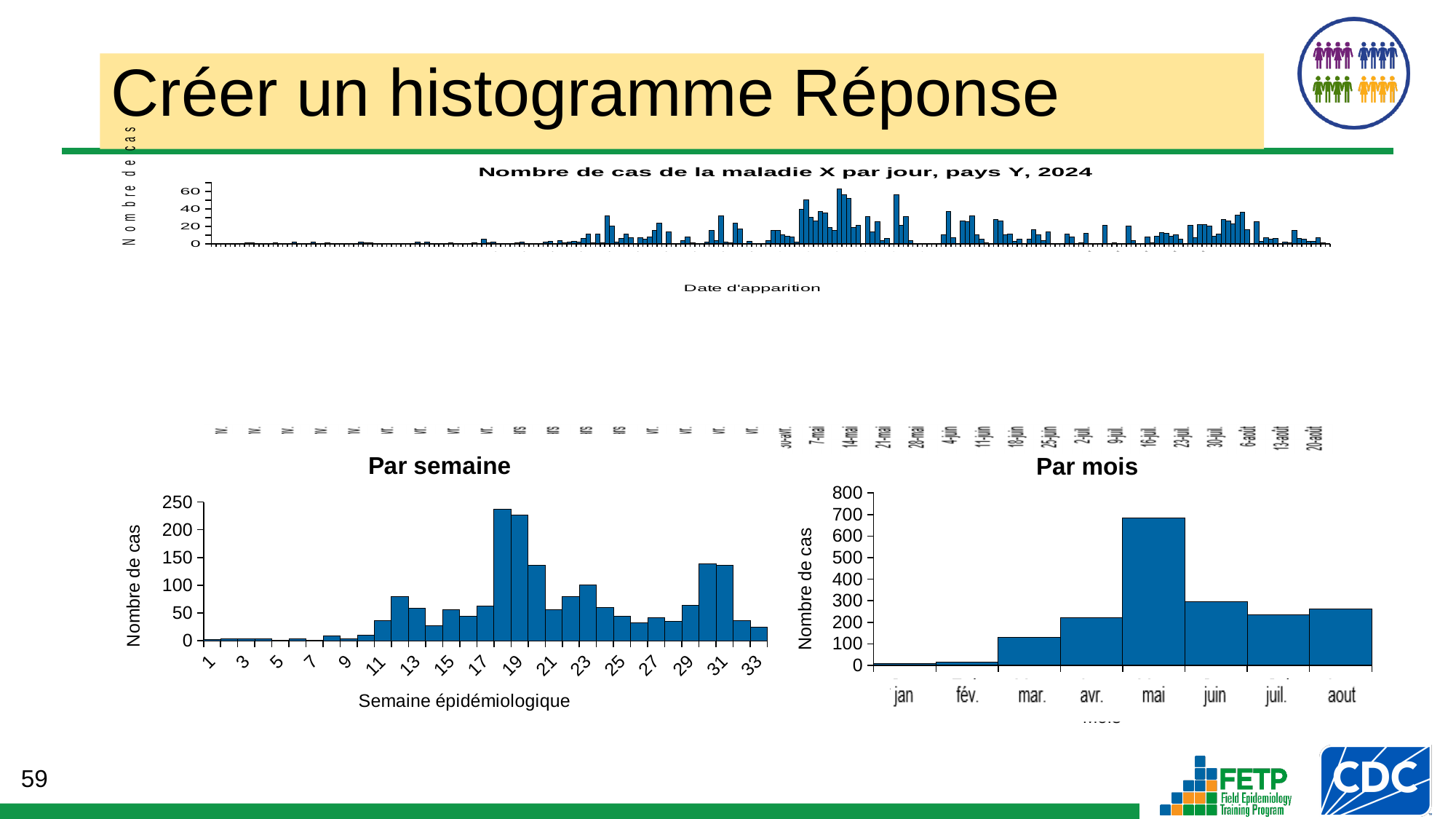

# Créer un histogramme Réponse

### Chart: Nombre de cas de la maladie X par jour, pays Y, 2024

| Category |  |
|---|---|
| 43466 | None |
| 43467 | None |
| 43468 | None |
| 43469 | None |
| 43470 | None |
| 43471 | 0.0 |
| 43472 | 0.0 |
| 43473 | 1.0 |
| 43474 | 1.0 |
| 43475 | 0.0 |
| 43476 | 0.0 |
| 43477 | 0.0 |
| 43478 | 0.0 |
| 43479 | 1.0 |
| 43480 | 0.0 |
| 43481 | 0.0 |
| 43482 | 0.0 |
| 43483 | 2.0 |
| 43484 | 0.0 |
| 43485 | 0.0 |
| 43486 | 0.0 |
| 43487 | 2.0 |
| 43488 | 0.0 |
| 43489 | 0.0 |
| 43490 | 1.0 |
| 43491 | 0.0 |
| 43492 | 0.0 |
| 43493 | 0.0 |
| 43494 | 0.0 |
| 43495 | 0.0 |
| 43496 | 0.0 |
| 43497 | 2.0 |
| 43498 | 1.0 |
| 43499 | 1.0 |
| 43500 | 0.0 |
| 43501 | 0.0 |
| 43502 | 0.0 |
| 43503 | 0.0 |
| 43504 | 0.0 |
| 43505 | 0.0 |
| 43506 | 0.0 |
| 43507 | 0.0 |
| 43508 | 0.0 |
| 43509 | 2.0 |
| 43510 | 0.0 |
| 43511 | 2.0 |
| 43512 | 0.0 |
| 43513 | 0.0 |
| 43514 | 0.0 |
| 43515 | 0.0 |
| 43516 | 1.0 |
| 43517 | 0.0 |
| 43518 | 0.0 |
| 43519 | 0.0 |
| 43520 | 0.0 |
| 43521 | 1.0 |
| 43522 | 0.0 |
| 43523 | 5.0 |
| 43524 | 1.0 |
| 43525 | 2.0 |
| 43526 | 0.0 |
| 43527 | 0.0 |
| 43528 | 0.0 |
| 43529 | 0.0 |
| 43530 | 1.0 |
| 43531 | 2.0 |
| 43532 | 0.0 |
| 43533 | 0.0 |
| 43534 | 0.0 |
| 43535 | 0.0 |
| 43536 | 2.0 |
| 43537 | 3.0 |
| 43538 | 0.0 |
| 43539 | 4.0 |
| 43540 | 1.0 |
| 43541 | 2.0 |
| 43542 | 3.0 |
| 43543 | 2.0 |
| 43544 | 6.0 |
| 43545 | 11.0 |
| 43546 | 1.0 |
| 43547 | 11.0 |
| 43548 | 1.0 |
| 43549 | 32.0 |
| 43550 | 20.0 |
| 43551 | 2.0 |
| 43552 | 6.0 |
| 43553 | 11.0 |
| 43554 | 7.0 |
| 43555 | 0.0 |
| 43556 | 7.0 |
| 43557 | 5.0 |
| 43558 | 8.0 |
| 43559 | 15.0 |
| 43560 | 24.0 |
| 43561 | 0.0 |
| 43562 | 14.0 |
| 43563 | 0.0 |
| 43564 | 0.0 |
| 43565 | 4.0 |
| 43566 | 8.0 |
| 43567 | 1.0 |
| 43568 | 0.0 |
| 43569 | 0.0 |
| 43570 | 2.0 |
| 43571 | 15.0 |
| 43572 | 4.0 |
| 43573 | 32.0 |
| 43574 | 2.0 |
| 43575 | 1.0 |
| 43576 | 24.0 |
| 43577 | 17.0 |
| 43578 | 0.0 |
| 43579 | 3.0 |
| 43580 | 0.0 |
| 43581 | 0.0 |
| 43582 | 0.0 |
| 43583 | 4.0 |
| 43584 | 15.0 |
| 43585 | 15.0 |
| 43586 | 10.0 |
| 43587 | 9.0 |
| 43588 | 8.0 |
| 43589 | 2.0 |
| 43590 | 40.0 |
| 43591 | 50.0 |
| 43592 | 30.0 |
| 43593 | 26.0 |
| 43594 | 37.0 |
| 43595 | 35.0 |
| 43596 | 19.0 |
| 43597 | 15.0 |
| 43598 | 63.0 |
| 43599 | 56.0 |
| 43600 | 52.0 |
| 43601 | 19.0 |
| 43602 | 21.0 |
| 43603 | 0.0 |
| 43604 | 31.0 |
| 43605 | 14.0 |
| 43606 | 25.0 |
| 43607 | 4.0 |
| 43608 | 6.0 |
| 43609 | 0.0 |
| 43610 | 56.0 |
| 43611 | 21.0 |
| 43612 | 31.0 |
| 43613 | 4.0 |
| 43614 | 0.0 |
| 43615 | 0.0 |
| 43616 | 0.0 |
| 43617 | 0.0 |
| 43618 | 0.0 |
| 43619 | 0.0 |
| 43620 | 10.0 |
| 43621 | 37.0 |
| 43622 | 7.0 |
| 43623 | 0.0 |
| 43624 | 26.0 |
| 43625 | 25.0 |
| 43626 | 32.0 |
| 43627 | 10.0 |
| 43628 | 5.0 |
| 43629 | 1.0 |
| 43630 | 0.0 |
| 43631 | 28.0 |
| 43632 | 26.0 |
| 43633 | 10.0 |
| 43634 | 11.0 |
| 43635 | 3.0 |
| 43636 | 5.0 |
| 43637 | 0.0 |
| 43638 | 5.0 |
| 43639 | 16.0 |
| 43640 | 10.0 |
| 43641 | 4.0 |
| 43642 | 14.0 |
| 43643 | 0.0 |
| 43644 | 0.0 |
| 43645 | 0.0 |
| 43646 | 11.0 |
| 43647 | 8.0 |
| 43648 | 0.0 |
| 43649 | 1.0 |
| 43650 | 12.0 |
| 43651 | 0.0 |
| 43652 | 0.0 |
| 43653 | 0.0 |
| 43654 | 21.0 |
| 43655 | 0.0 |
| 43656 | 1.0 |
| 43657 | 0.0 |
| 43658 | 0.0 |
| 43659 | 20.0 |
| 43660 | 4.0 |
| 43661 | 0.0 |
| 43662 | 0.0 |
| 43663 | 8.0 |
| 43664 | 1.0 |
| 43665 | 9.0 |
| 43666 | 13.0 |
| 43667 | 12.0 |
| 43668 | 9.0 |
| 43669 | 10.0 |
| 43670 | 5.0 |
| 43671 | 0.0 |
| 43672 | 21.0 |
| 43673 | 7.0 |
| 43674 | 22.0 |
| 43675 | 22.0 |
| 43676 | 20.0 |
| 43677 | 9.0 |
| 43678 | 11.0 |
| 43679 | 28.0 |
| 43680 | 26.0 |
| 43681 | 23.0 |
| 43682 | 33.0 |
| 43683 | 36.0 |
| 43684 | 16.0 |
| 43685 | 0.0 |
| 43686 | 25.0 |
| 43687 | 3.0 |
| 43688 | 7.0 |
| 43689 | 5.0 |
| 43690 | 6.0 |
| 43691 | 0.0 |
| 43692 | 2.0 |
| 43693 | 1.0 |
| 43694 | 15.0 |
| 43695 | 6.0 |
| 43696 | 5.0 |
| 43697 | 3.0 |
| 43698 | 3.0 |
| 43699 | 7.0 |
| 43700 | 1.0 |
| 43701 | 0.0 |

### Chart: Par mois

| Category |  |
|---|---|
| Jan | 8.0 |
| Feb | 16.0 |
| Mar | 130.0 |
| Apr | 220.0 |
| May | 684.0 |
| Jun | 296.0 |
| Jul | 235.0 |
| Aug | 262.0 |

### Chart: Par semaine

| Category |  |
|---|---|